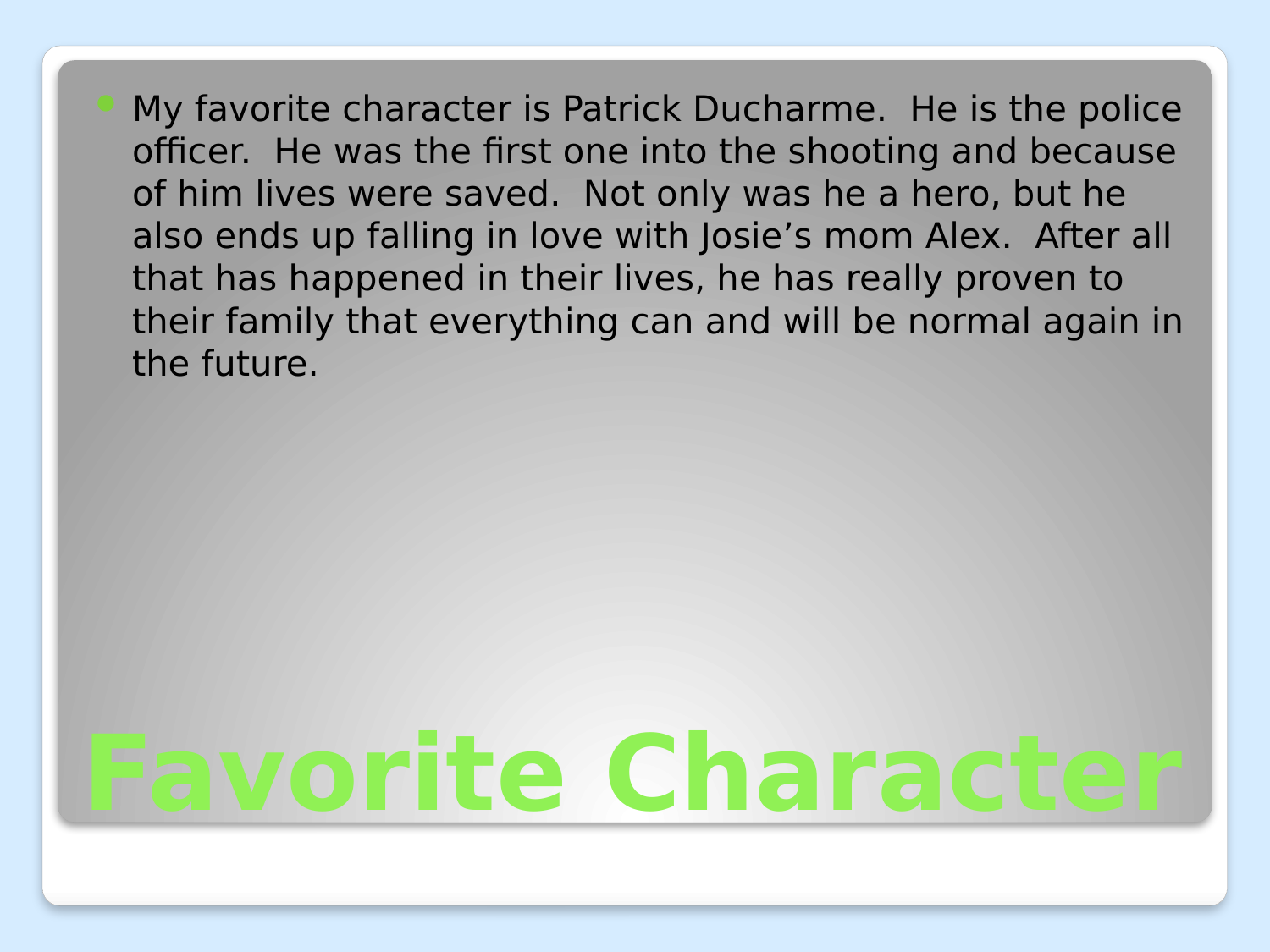

My favorite character is Patrick Ducharme.  He is the police officer.  He was the first one into the shooting and because of him lives were saved.  Not only was he a hero, but he also ends up falling in love with Josie’s mom Alex.  After all that has happened in their lives, he has really proven to their family that everything can and will be normal again in the future.
# Favorite Character